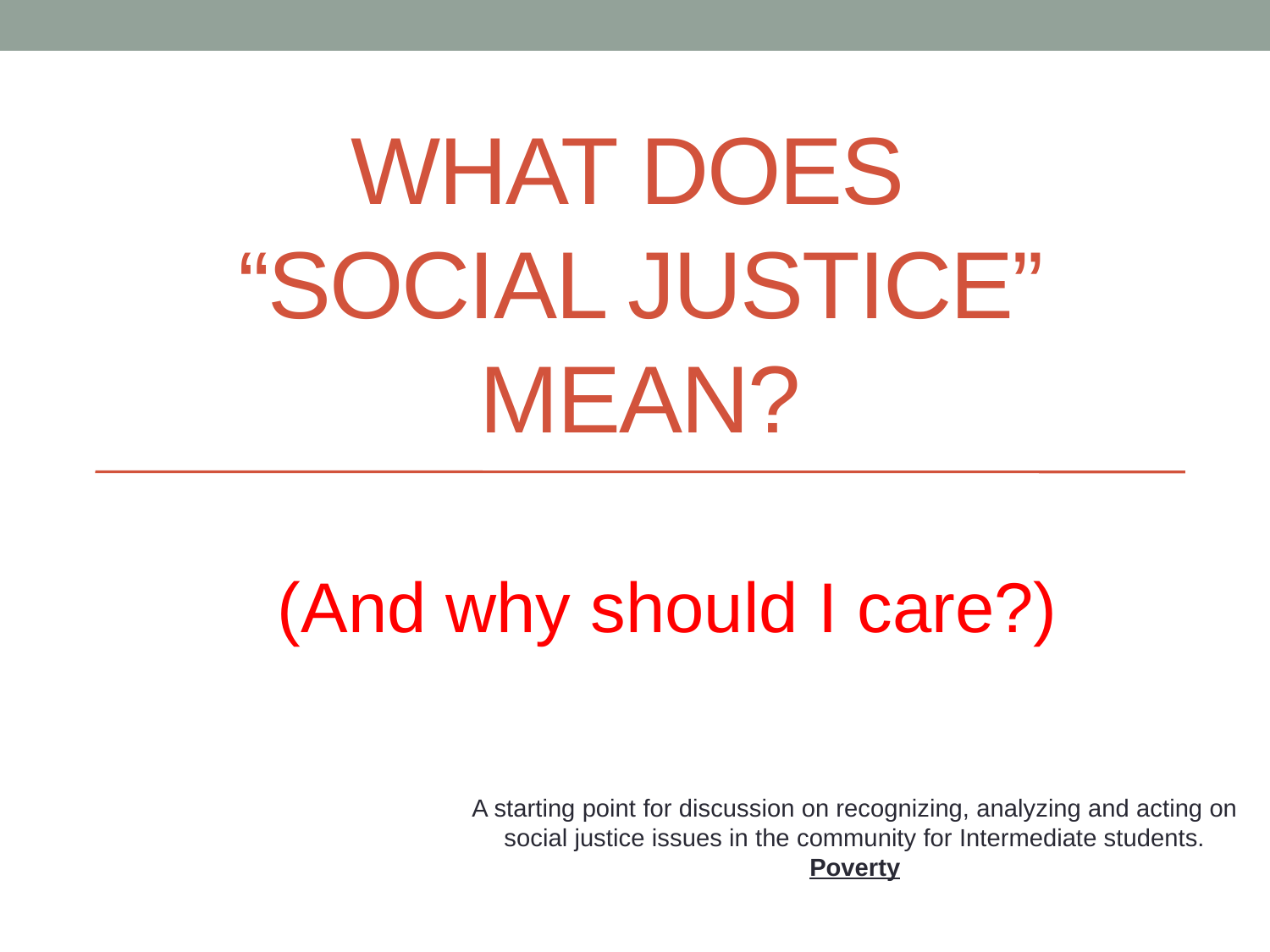

# What does “Social Justice” mean?
(And why should I care?)
A starting point for discussion on recognizing, analyzing and acting on social justice issues in the community for Intermediate students.
Poverty